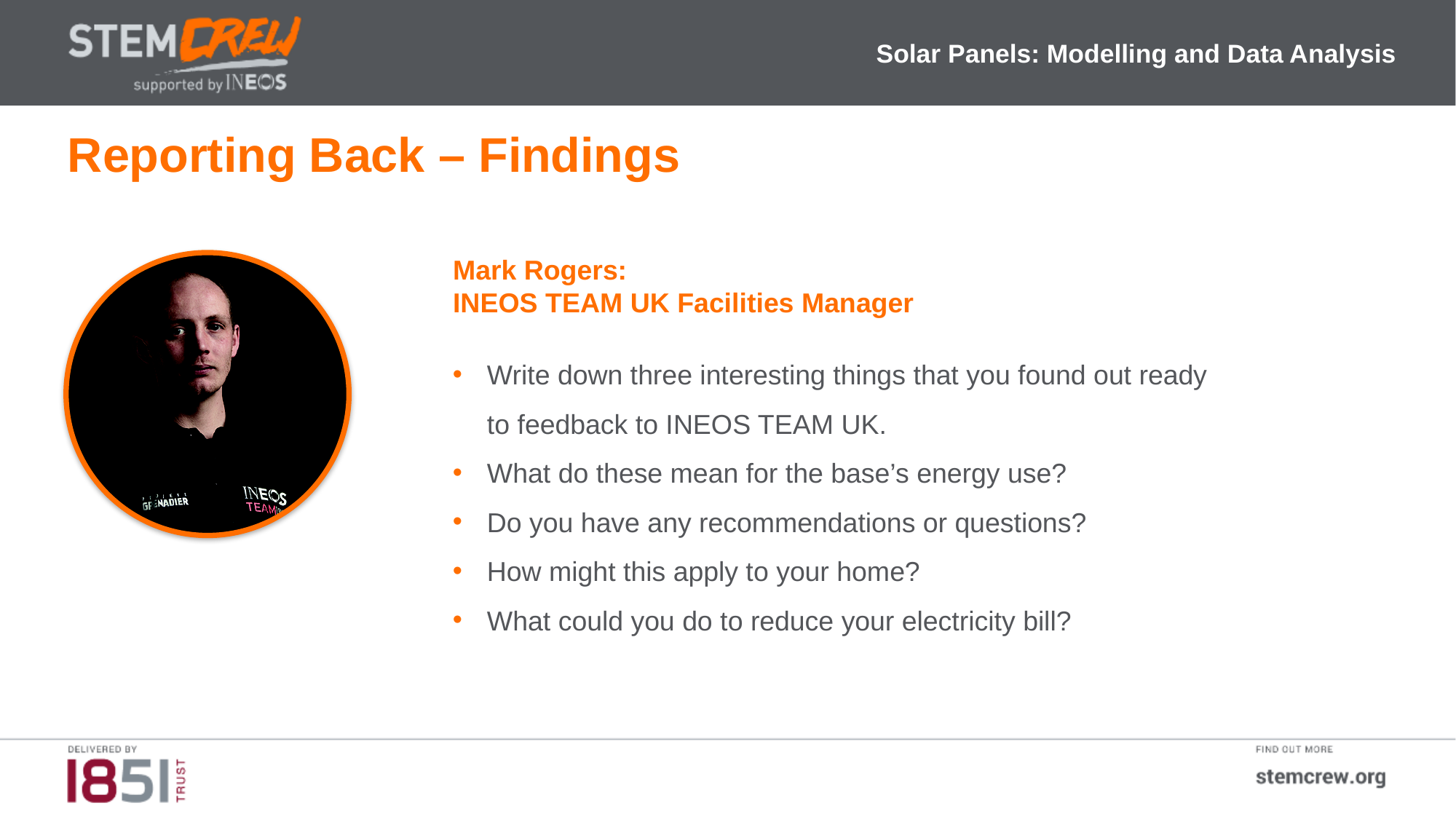

Solar Panels: Modelling and Data Analysis
Reporting Back – Findings

Mark Rogers:
INEOS TEAM UK Facilities Manager
Write down three interesting things that you found out ready
to feedback to INEOS TEAM UK.
What do these mean for the base’s energy use?
Do you have any recommendations or questions?
How might this apply to your home?
What could you do to reduce your electricity bill?